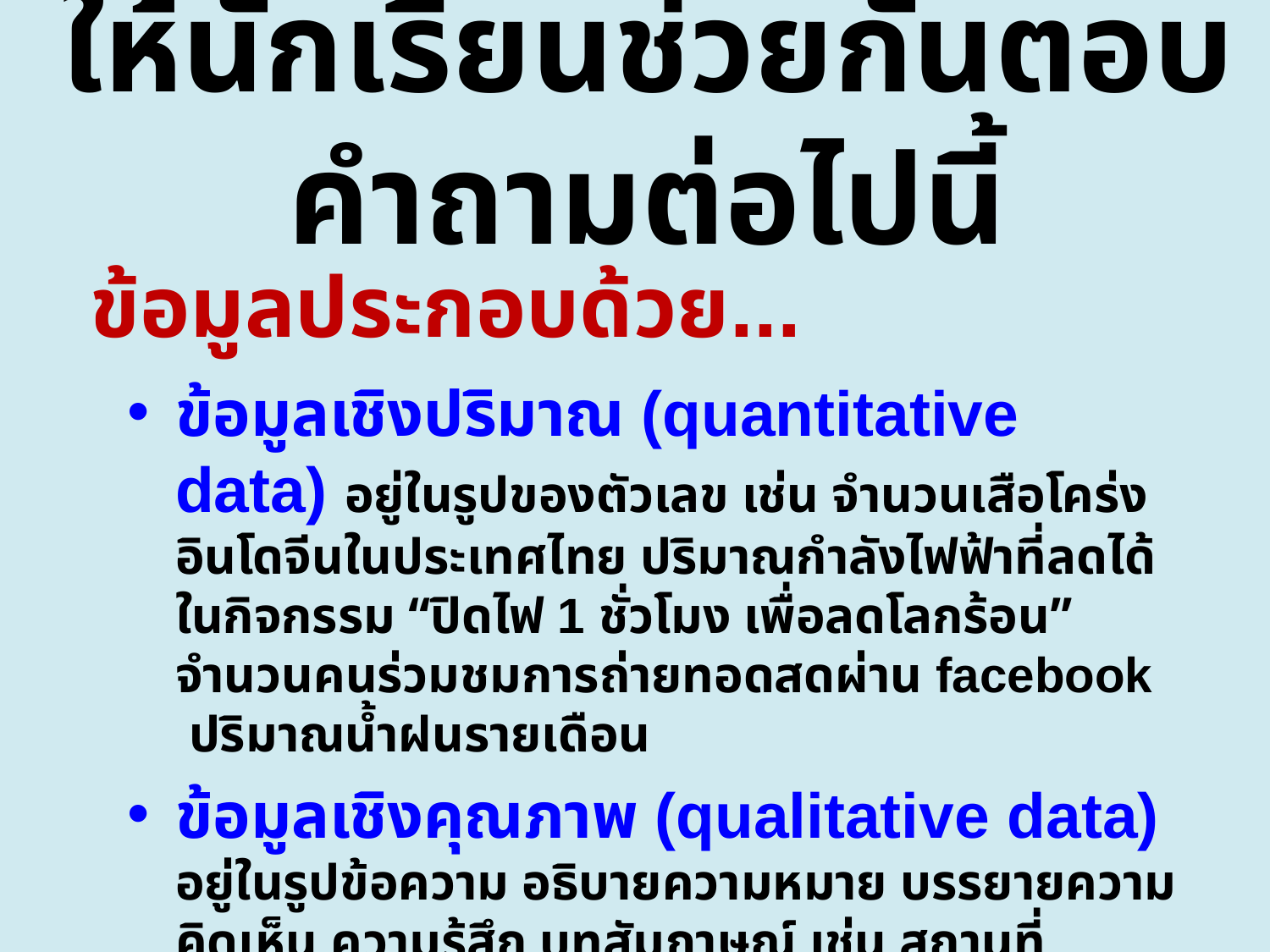

# ให้นักเรียนช่วยกันตอบคำถามต่อไปนี้
ข้อมูลประกอบด้วย...

ข้อมูลเชิงปริมาณ (quantitative data) อยู่ในรูปของตัวเลข เช่น จำนวนเสือโคร่งอินโดจีนในประเทศไทย ปริมาณกำลังไฟฟ้าที่ลดได้ในกิจกรรม “ปิดไฟ 1 ชั่วโมง เพื่อลดโลกร้อน” จำนวนคนร่วมชมการถ่ายทอดสดผ่าน facebook  ปริมาณน้ำฝนรายเดือน
ข้อมูลเชิงคุณภาพ (qualitative data) อยู่ในรูปข้อความ อธิบายความหมาย บรรยายความคิดเห็น ความรู้สึก บทสัมภาษณ์ เช่น สถานที่ทัศนศึกษาที่นักเรียนแต่ละคนในห้อง ม.1/1 สนใจ ความรู้สึกที่มีต่อการชมภาพยนตร์ การบรรยายลักษณะนิสัยของบุคคล